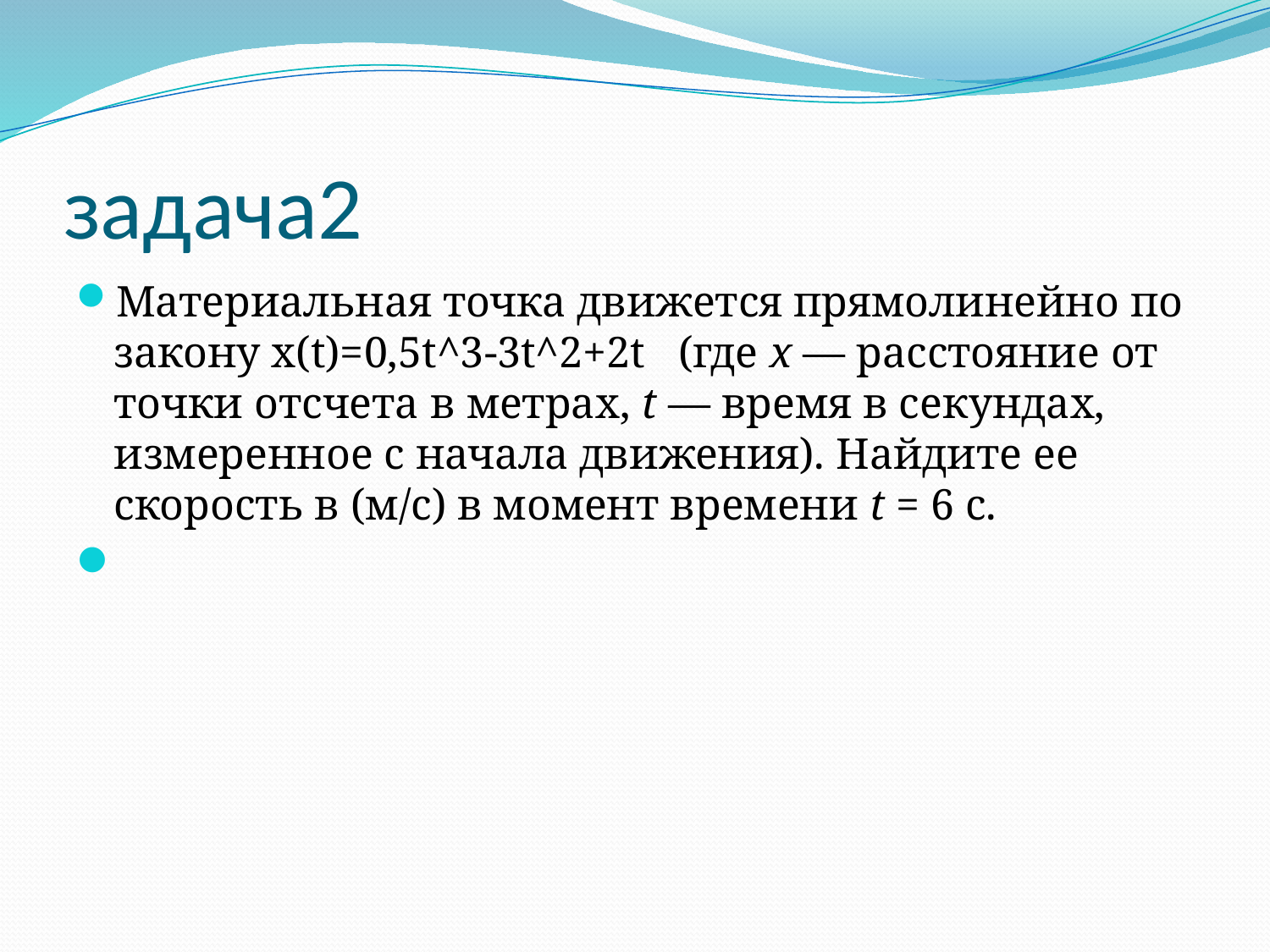

# задача2
Материальная точка движется прямолинейно по закону х(t)=0,5t^3-3t^2+2t   (где x — расстояние от точки отсчета в метрах, t — время в секундах, измеренное с начала движения). Найдите ее скорость в (м/с) в момент времени t = 6 с.